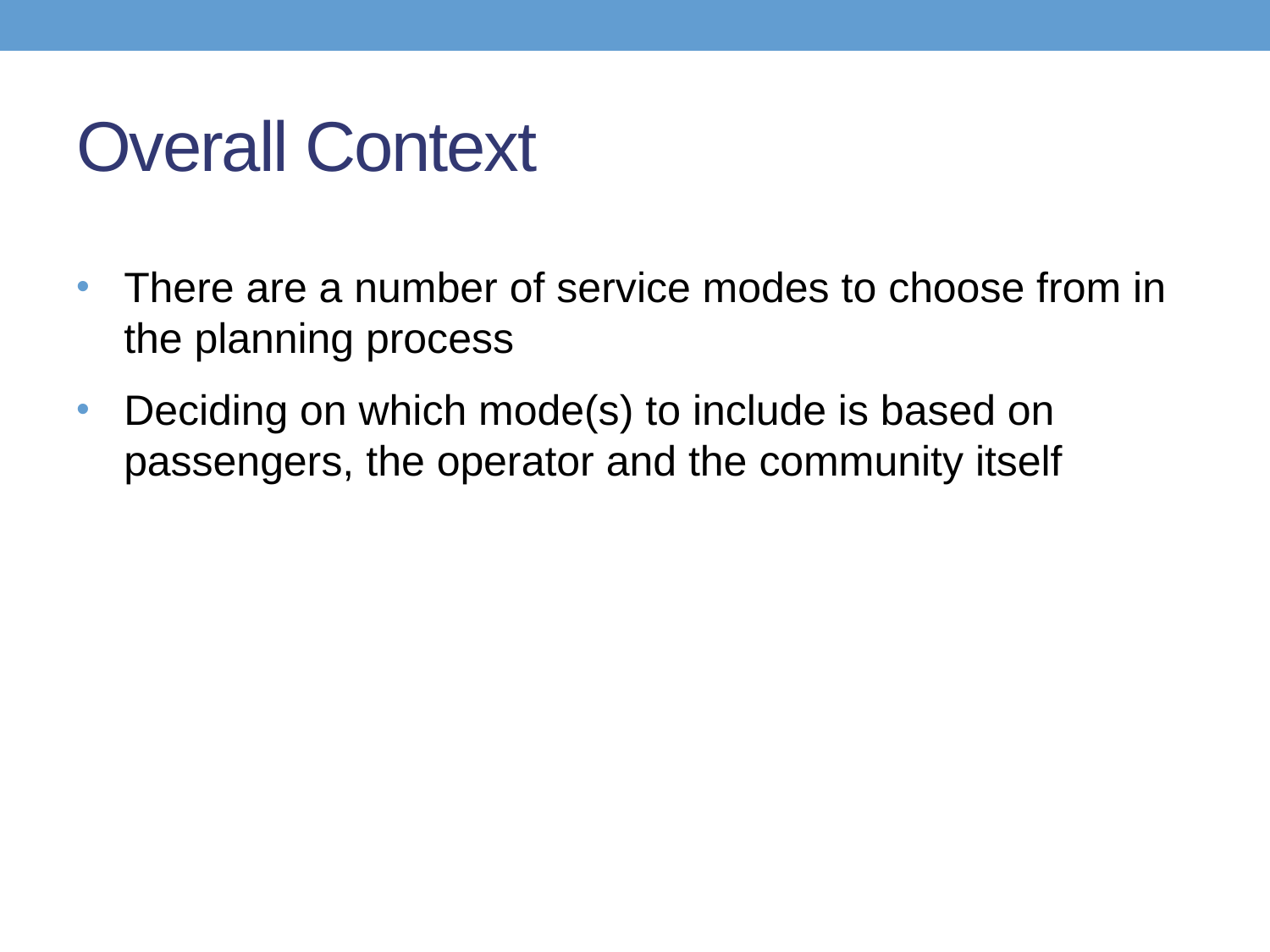

# Overall Context
There are a number of service modes to choose from in the planning process
Deciding on which mode(s) to include is based on passengers, the operator and the community itself